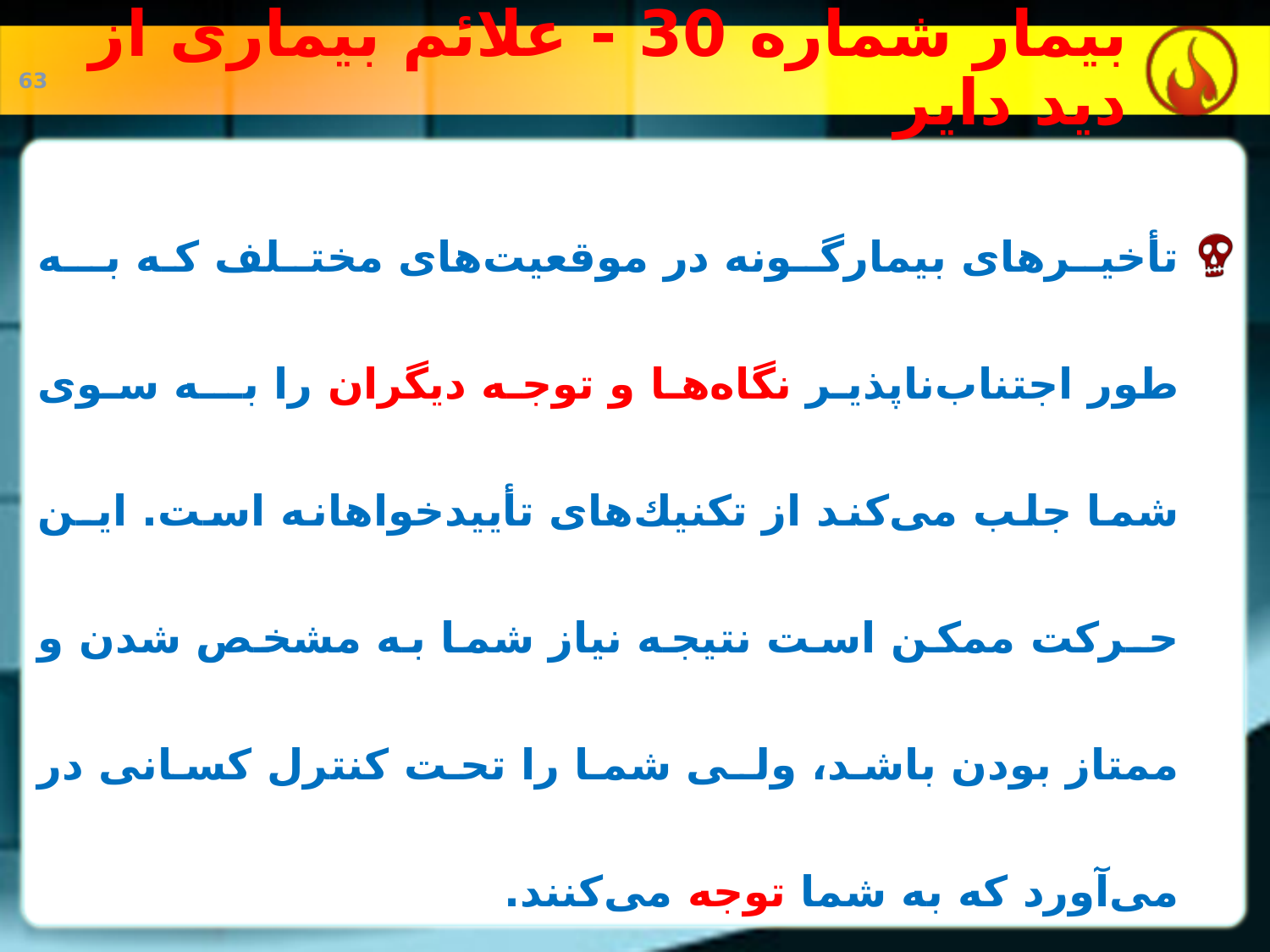

# بیمار شماره 30 - علائم بیماری از دید دایر
تأخیـرهای بیمارگـونه در موقعیت‌های مختـلف كه بــه طور اجتناب‌ناپذیر نگاه‌ها و توجه دیگران را بــه سوی شما جلب می‌كند از تكنیك‌های تأییدخواهانه است. ایـن حـركت ممكن است نتیجه نیاز شما به مشخص شدن و ممتاز بودن باشد، ولـی شما را تحت كنترل كسانی در می‌آورد كه به شما توجه می‌كنند.